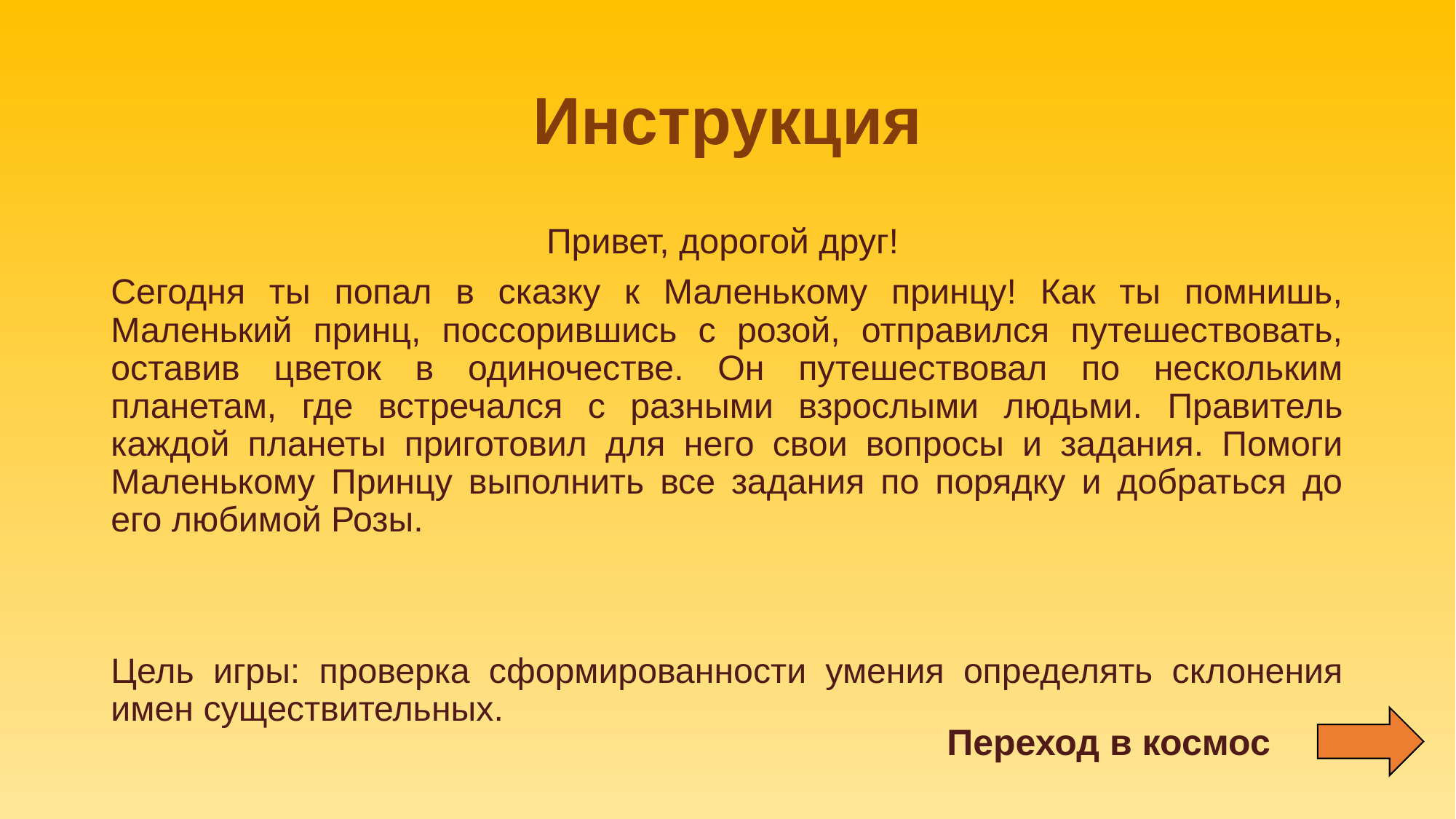

# Инструкция
Привет, дорогой друг!
Сегодня ты попал в сказку к Маленькому принцу! Как ты помнишь, Маленький принц, поссорившись с розой, отправился путешествовать, оставив цветок в одиночестве. Он путешествовал по нескольким планетам, где встречался с разными взрослыми людьми. Правитель каждой планеты приготовил для него свои вопросы и задания. Помоги Маленькому Принцу выполнить все задания по порядку и добраться до его любимой Розы.

Цель игры: проверка сформированности умения определять склонения имен существительных.

Переход в космос